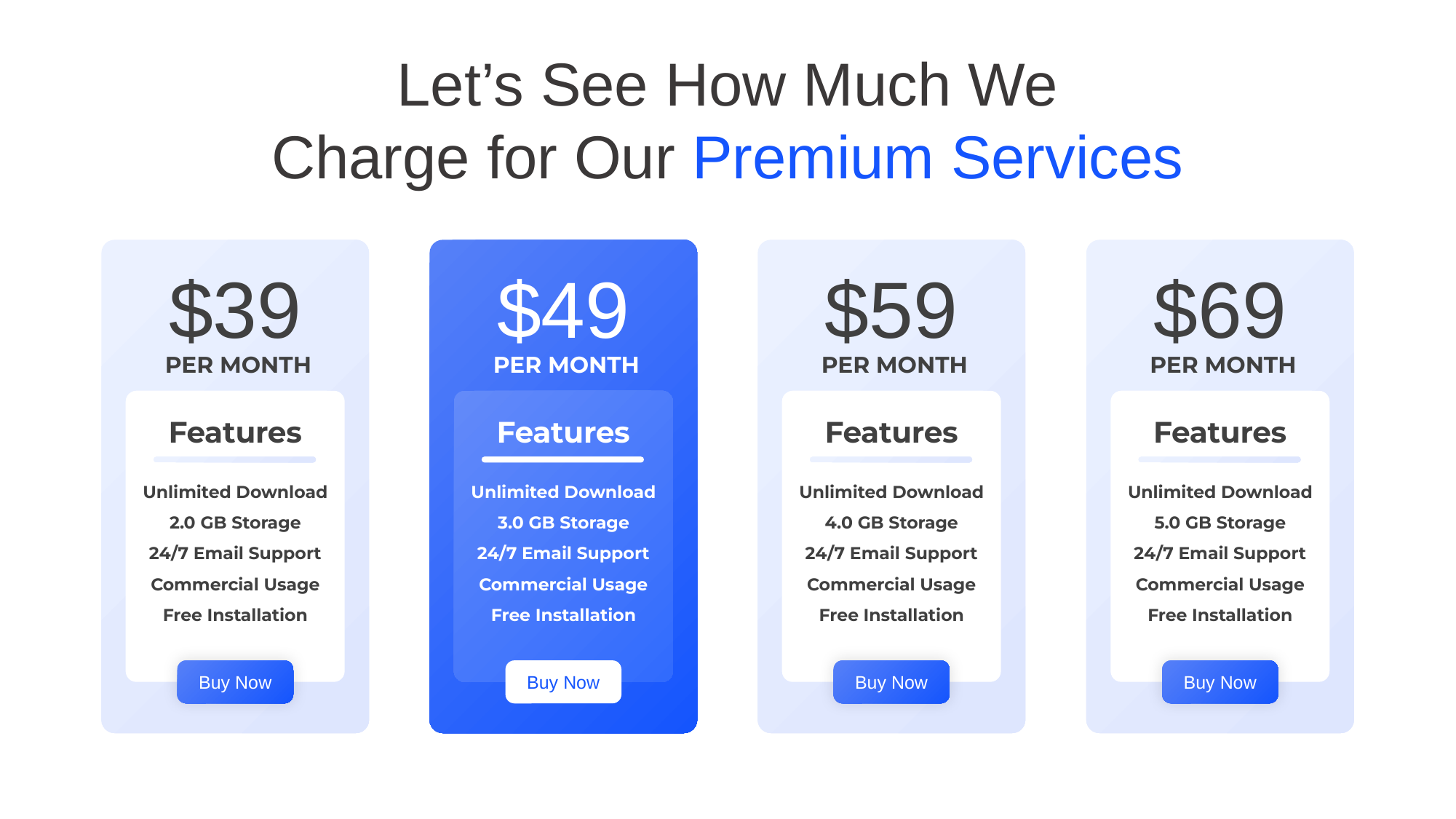

Let’s See How Much We
Charge for Our Premium Services

$39
$49
$59
$69
 PER MONTH
 PER MONTH
 PER MONTH
 PER MONTH

Features

Unlimited Download
2.0 GB Storage
24/7 Email Support
Commercial Usage
Free Installation

Features

Unlimited Download
3.0 GB Storage
24/7 Email Support
Commercial Usage
Free Installation

Features

Unlimited Download
4.0 GB Storage
24/7 Email Support
Commercial Usage
Free Installation

Features

Unlimited Download
5.0 GB Storage
24/7 Email Support
Commercial Usage
Free Installation

Buy Now

Buy Now

Buy Now

Buy Now